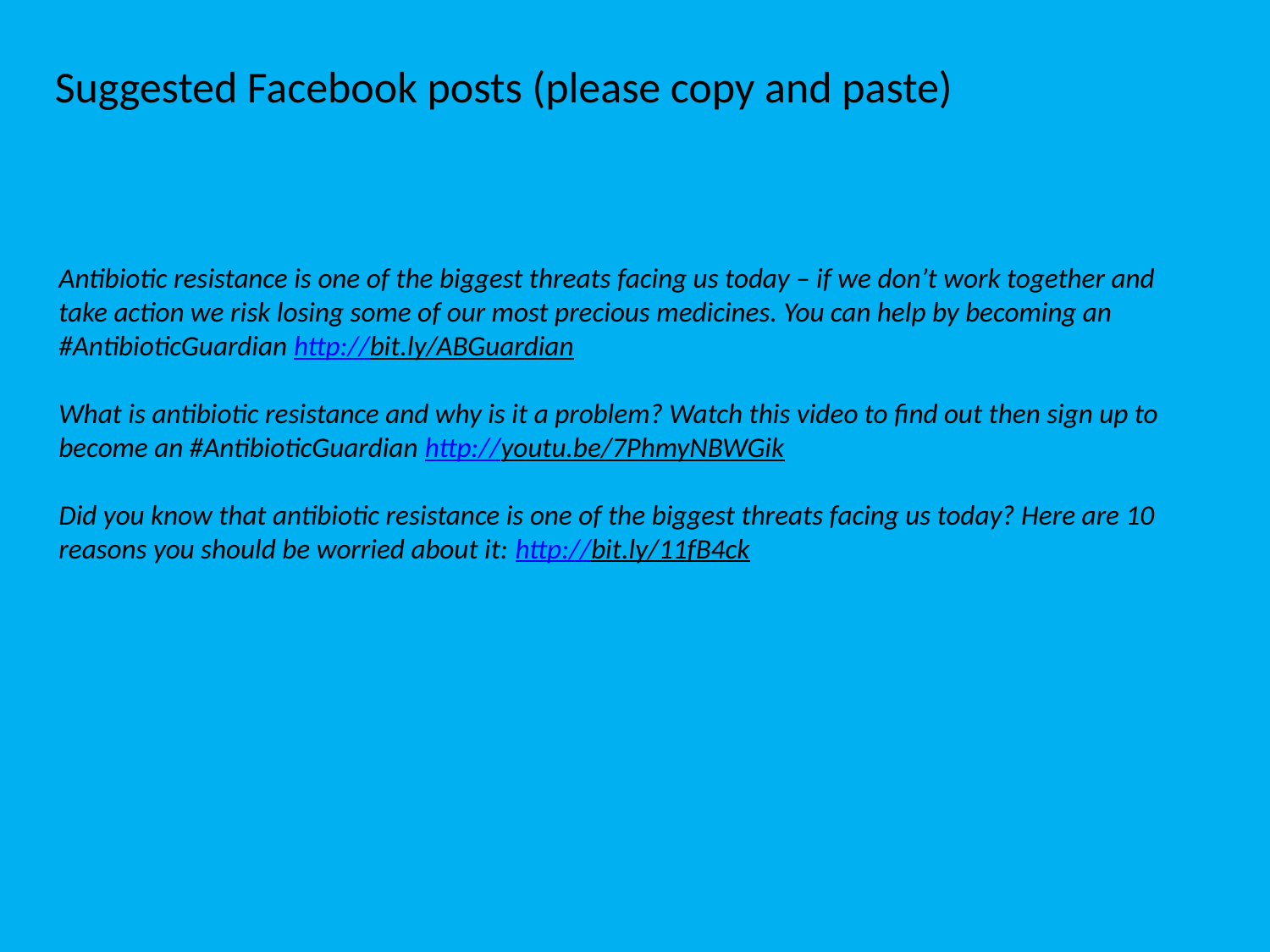

Suggested Facebook posts (please copy and paste)
Antibiotic resistance is one of the biggest threats facing us today – if we don’t work together and take action we risk losing some of our most precious medicines. You can help by becoming an #AntibioticGuardian http://bit.ly/ABGuardian

What is antibiotic resistance and why is it a problem? Watch this video to find out then sign up to become an #AntibioticGuardian http://youtu.be/7PhmyNBWGik

Did you know that antibiotic resistance is one of the biggest threats facing us today? Here are 10 reasons you should be worried about it: http://bit.ly/11fB4ck